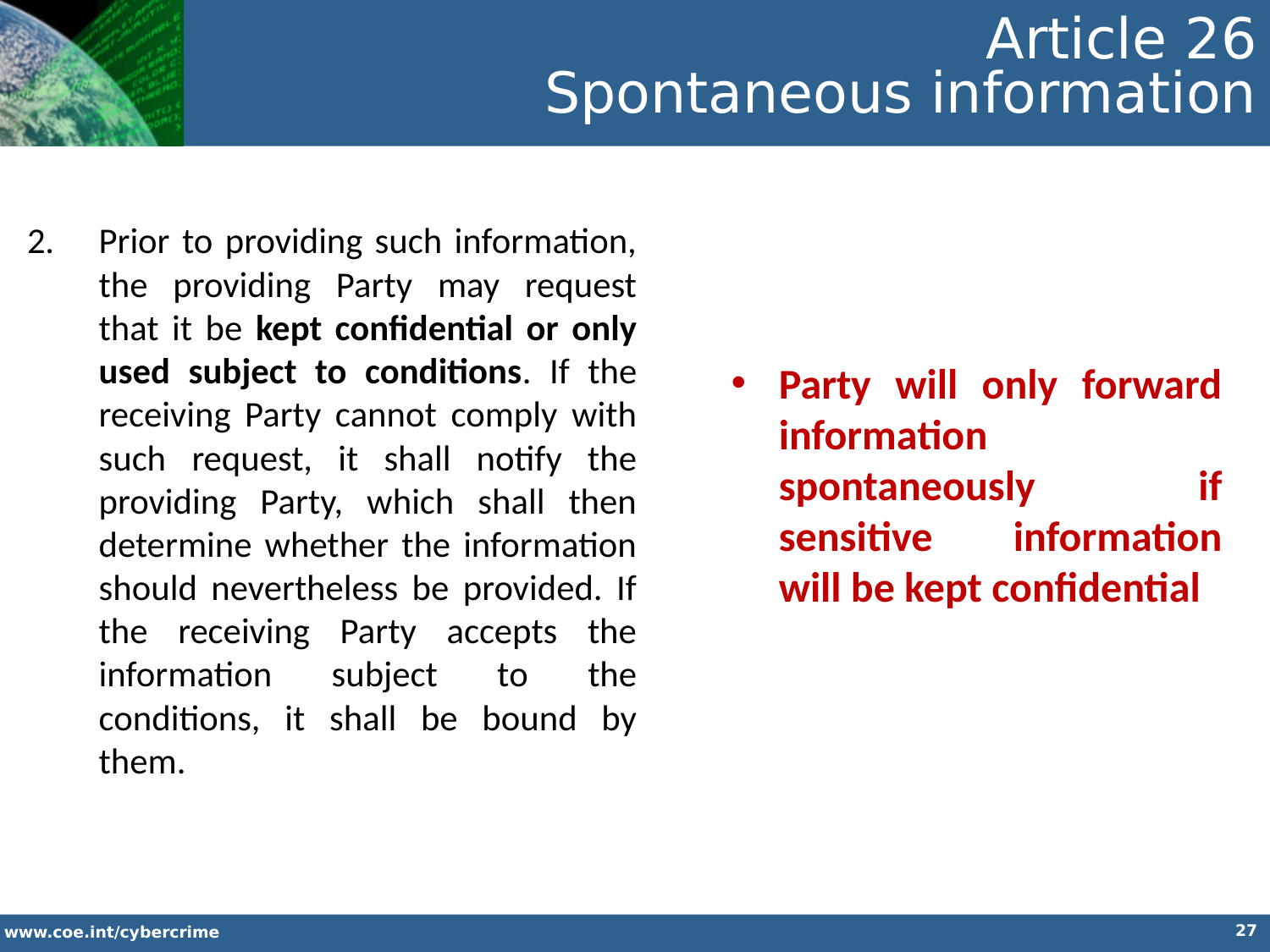

Article 26
Spontaneous information
Prior to providing such information, the providing Party may request that it be kept confidential or only used subject to conditions. If the receiving Party cannot comply with such request, it shall notify the providing Party, which shall then determine whether the information should nevertheless be provided. If the receiving Party accepts the information subject to the conditions, it shall be bound by them.
Party will only forward information spontaneously if sensitive information will be kept confidential
27